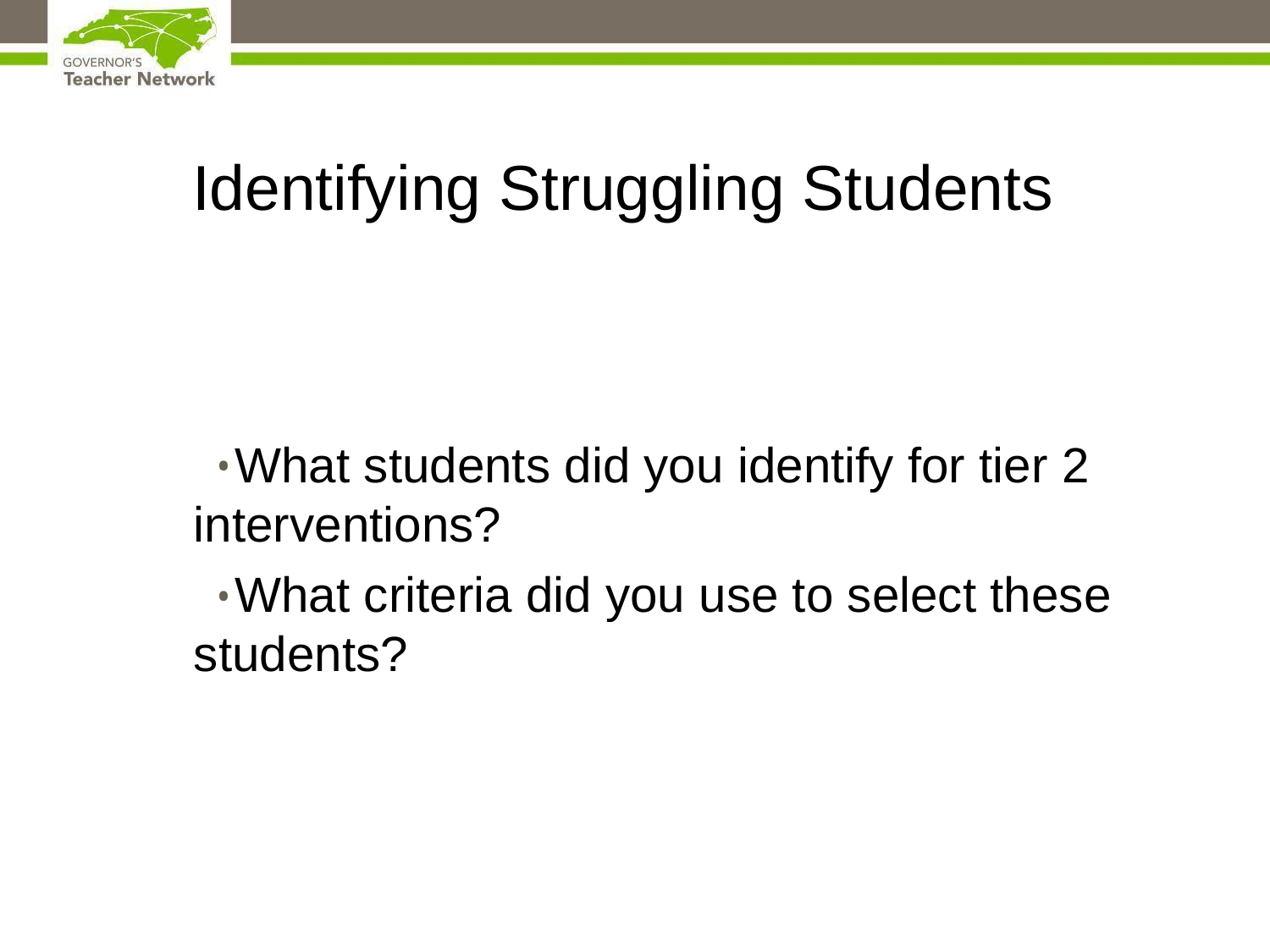

# Identifying Struggling Students

What students did you identify for tier 2 interventions?
What criteria did you use to select these students?